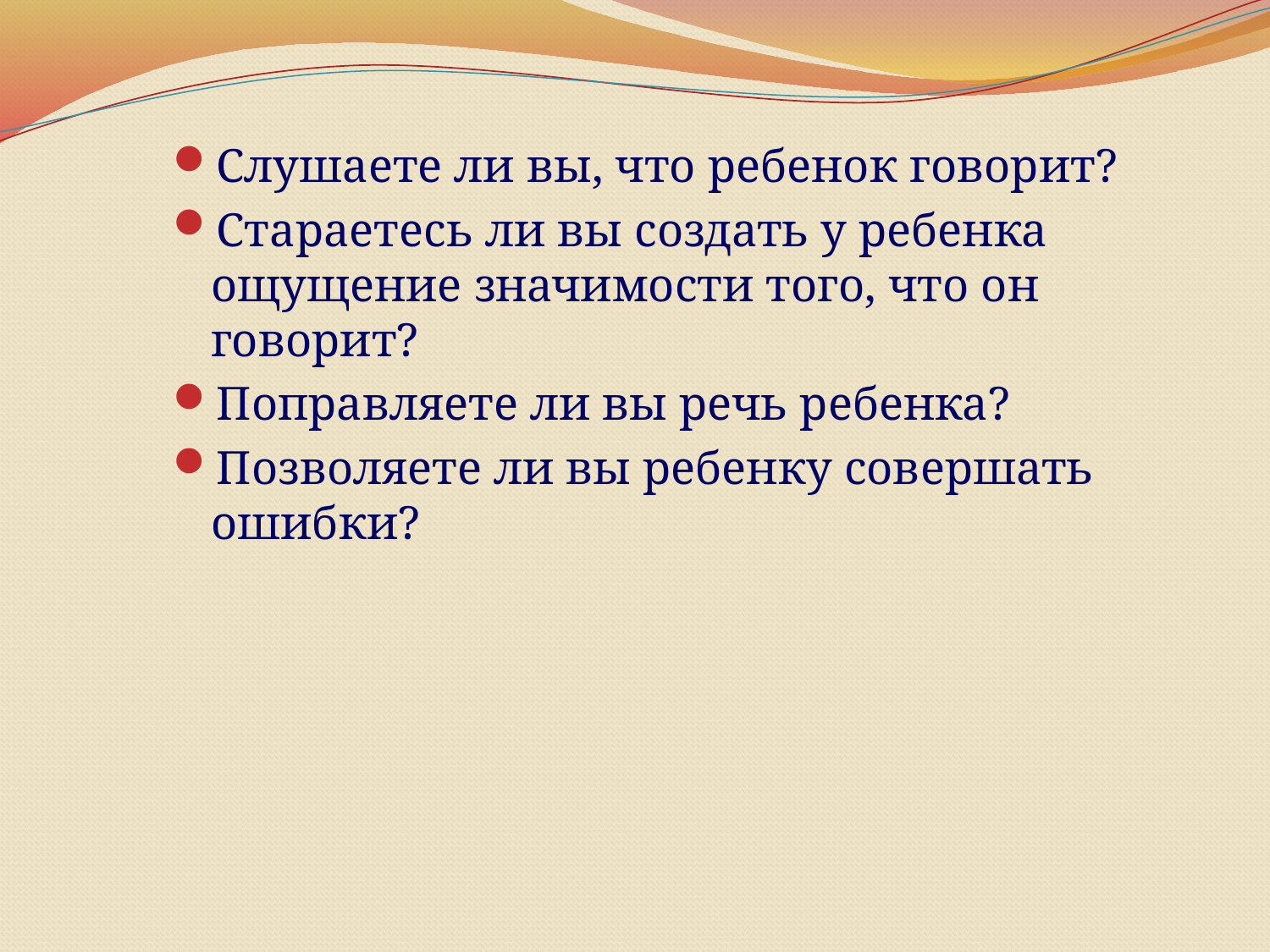

Слушаете ли вы, что ребенок говорит?
Стараетесь ли вы создать у ребенка ощущение значимости того, что он говорит?
Поправляете ли вы речь ребенка?
Позволяете ли вы ребенку совершать ошибки?